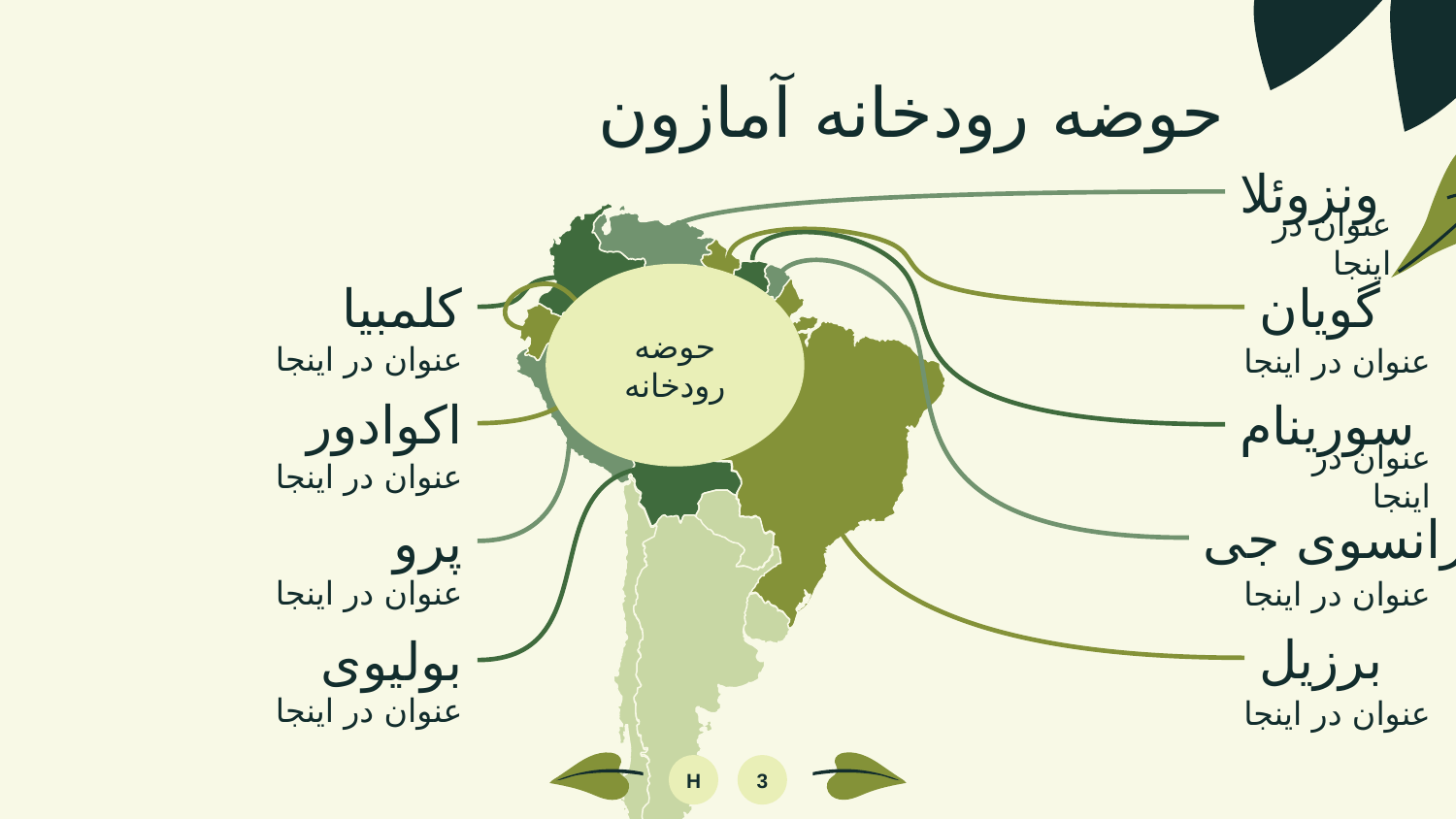

# حوضه رودخانه آمازون
ونزوئلا

عنوان در اینجا

حوضه رودخانه
کلمبیا
گویان

عنوان در اینجا
عنوان در اینجا

اکوادور
سورینام

عنوان در اینجا
عنوان در اینجا
فرانسوی جی
پرو
عنوان در اینجا
عنوان در اینجا
برزیل
بولیوی
عنوان در اینجا
عنوان در اینجا

H
3